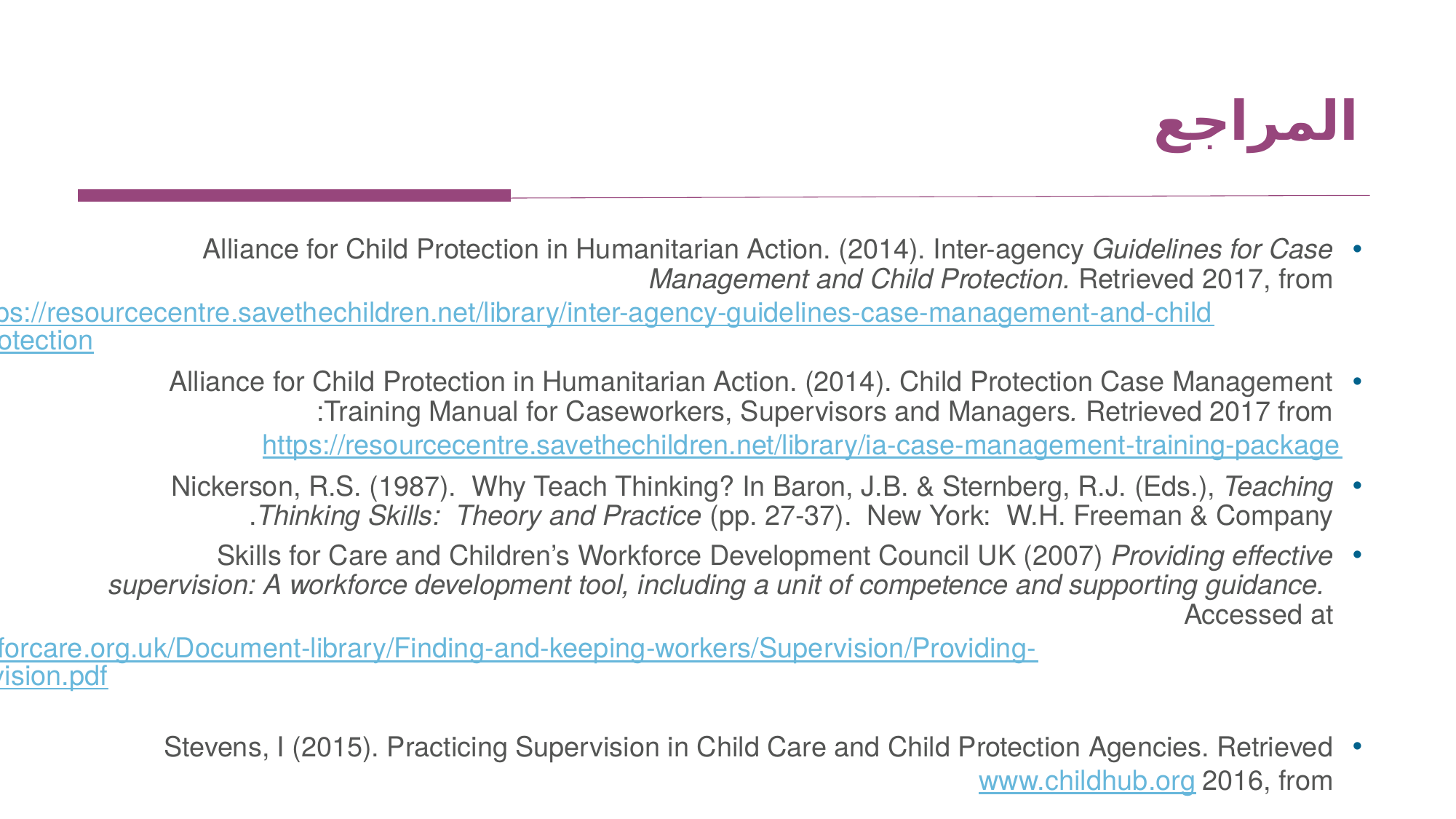

# المراجع
Alliance for Child Protection in Humanitarian Action. (2014). Inter-agency Guidelines for Case Management and Child Protection. Retrieved 2017, from https://resourcecentre.savethechildren.net/library/inter-agency-guidelines-case-management-and-child-protection
Alliance for Child Protection in Humanitarian Action. (2014). Child Protection Case Management Training Manual for Caseworkers, Supervisors and Managers. Retrieved 2017 from:  https://resourcecentre.savethechildren.net/library/ia-case-management-training-package
Nickerson, R.S. (1987).  Why Teach Thinking? In Baron, J.B. & Sternberg, R.J. (Eds.), Teaching Thinking Skills:  Theory and Practice (pp. 27-37).  New York:  W.H. Freeman & Company.
Skills for Care and Children’s Workforce Development Council UK (2007) Providing effective supervision: A workforce development tool, including a unit of competence and supporting guidance.  Accessed at http://www.skillsforcare.org.uk/Document-library/Finding-and-keeping-workers/Supervision/Providing-Effective-Supervision.pdf
Stevens, I (2015). Practicing Supervision in Child Care and Child Protection Agencies. Retrieved 2016, from www.childhub.org